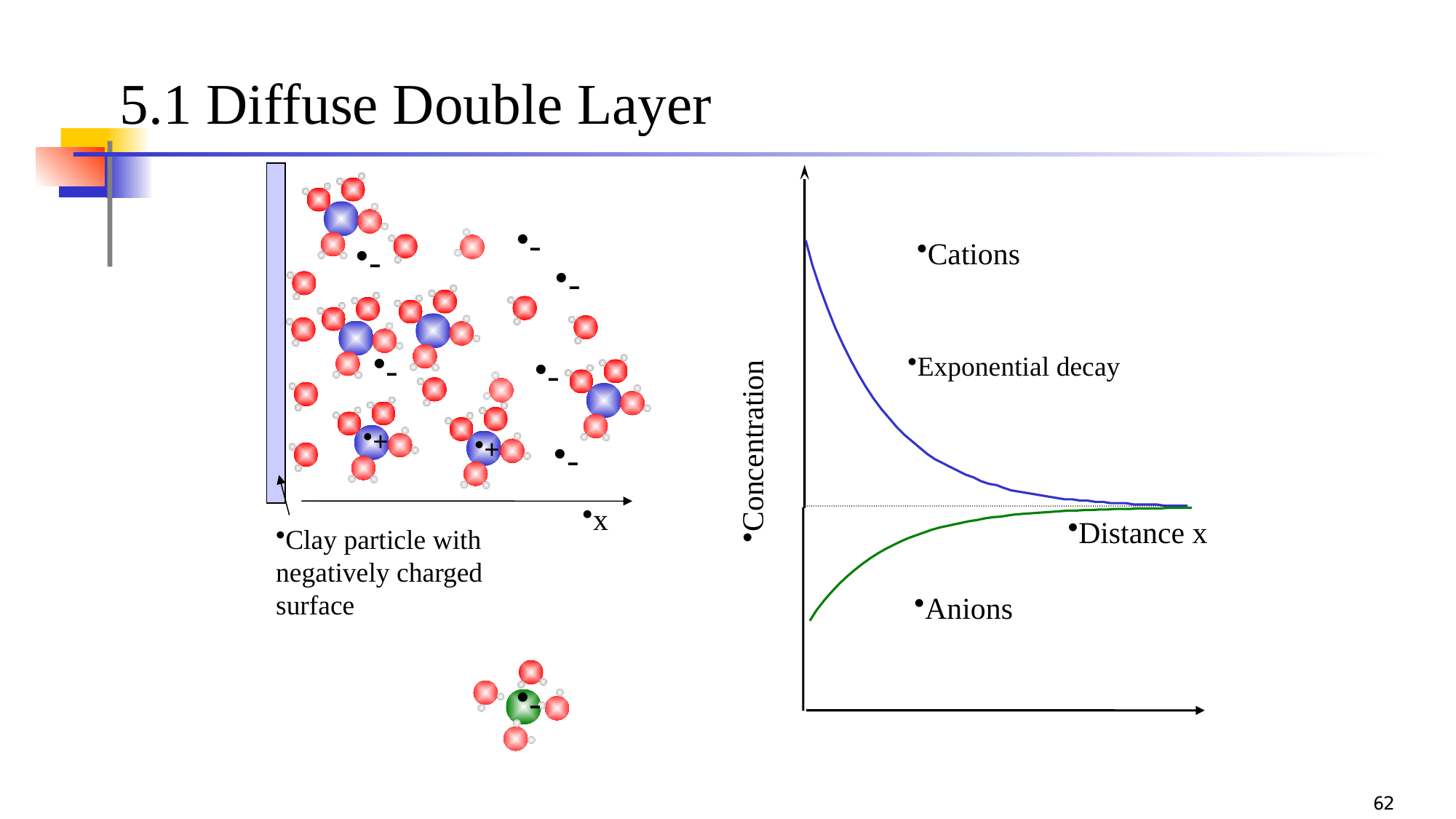

62
# 5.1 Diffuse Double Layer

-
Cations

-

-

-
Exponential decay
-

+
Concentration
+
-

x

Distance x

Clay particle with negatively charged surface
Anions

-